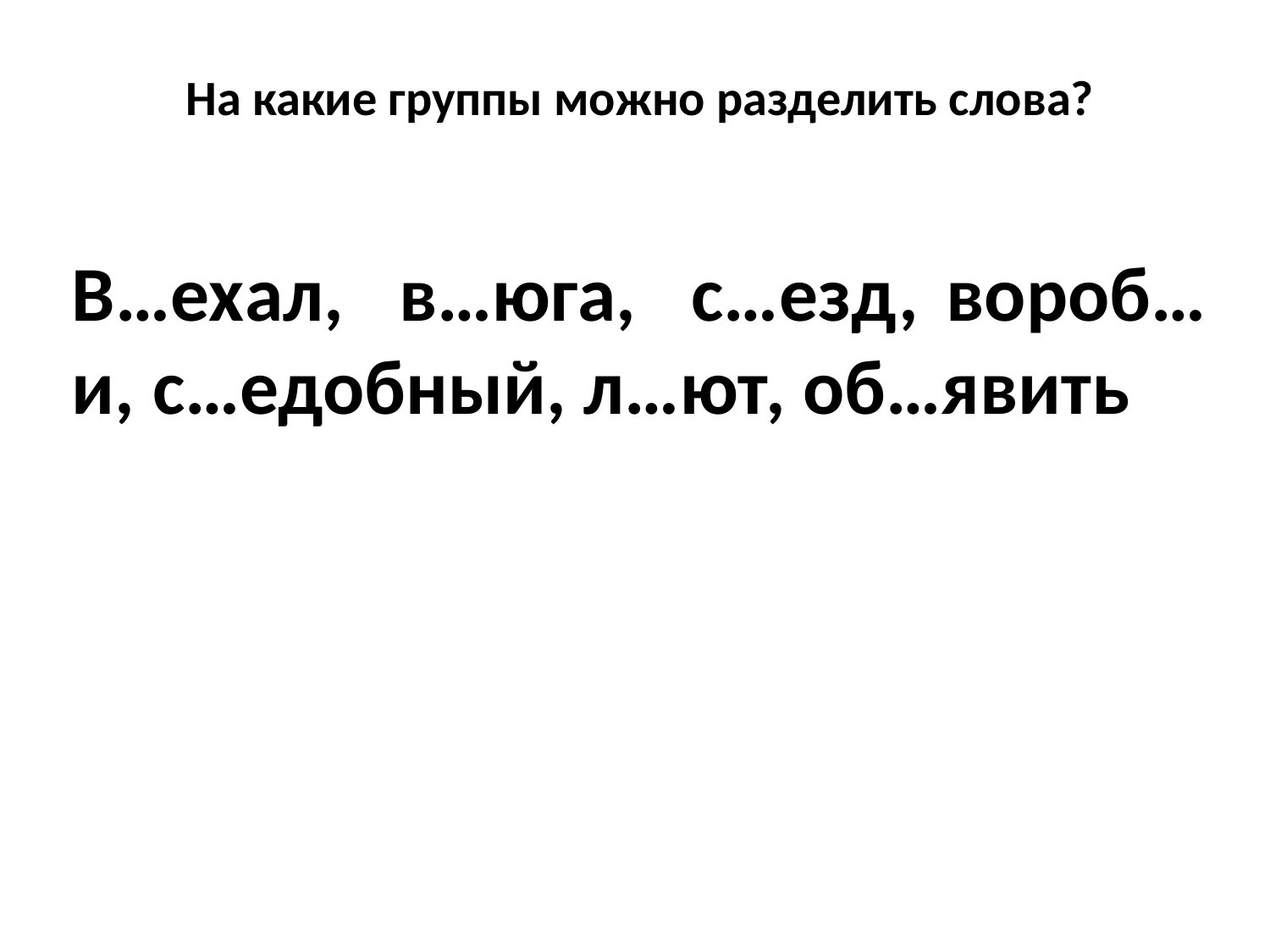

На какие группы можно разделить слова?

В…ехал,  в…юга,  с…езд, вороб…и, с…едобный, л…ют, об…явить